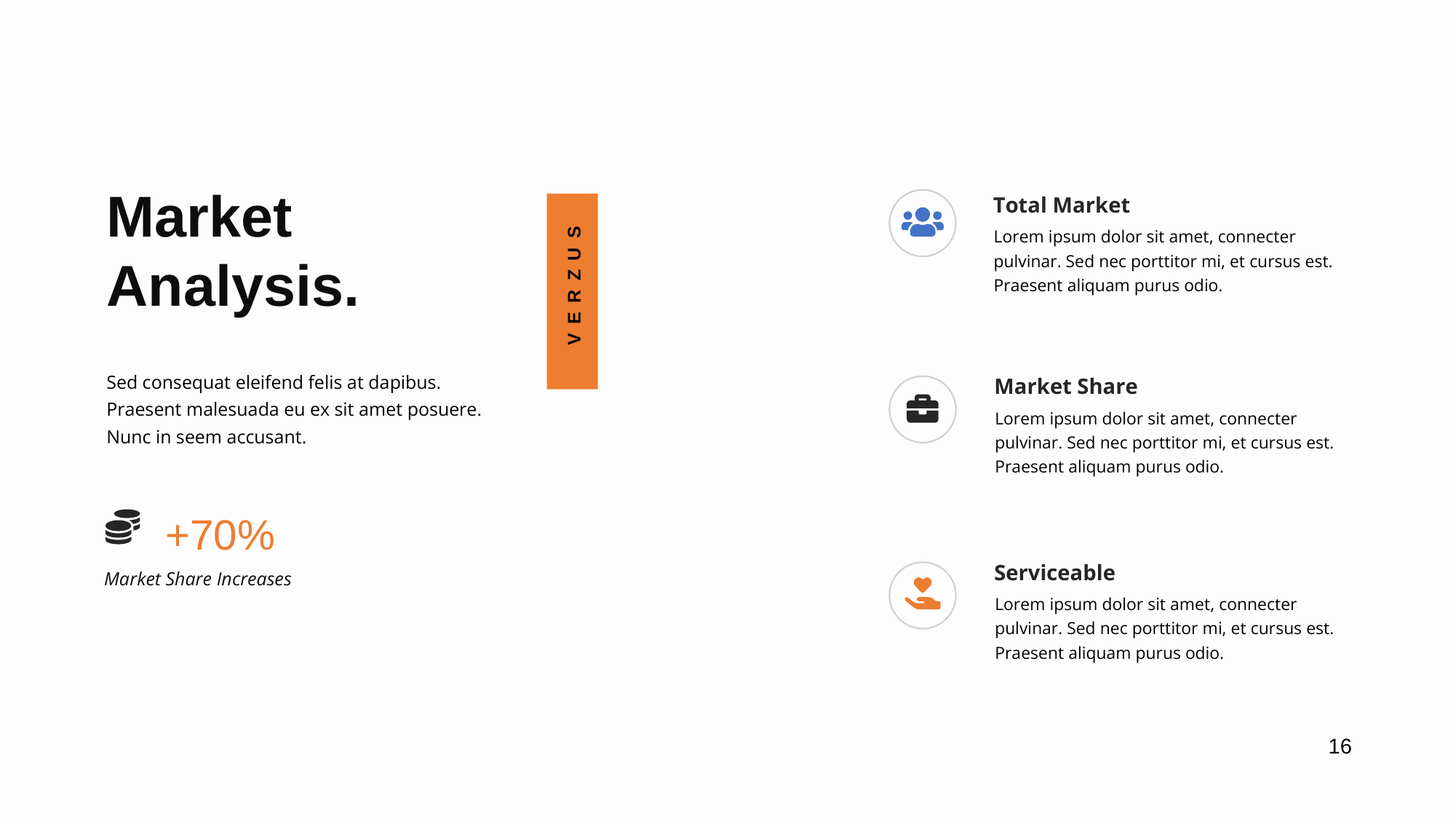

Market Analysis.
Total Market

Lorem ipsum dolor sit amet, connecter pulvinar. Sed nec porttitor mi, et cursus est. Praesent aliquam purus odio.
VERZUS
Market Share
Sed consequat eleifend felis at dapibus. Praesent malesuada eu ex sit amet posuere. Nunc in seem accusant.

Lorem ipsum dolor sit amet, connecter pulvinar. Sed nec porttitor mi, et cursus est. Praesent aliquam purus odio.
+70%

Serviceable
Market Share Increases

Lorem ipsum dolor sit amet, connecter pulvinar. Sed nec porttitor mi, et cursus est. Praesent aliquam purus odio.
16